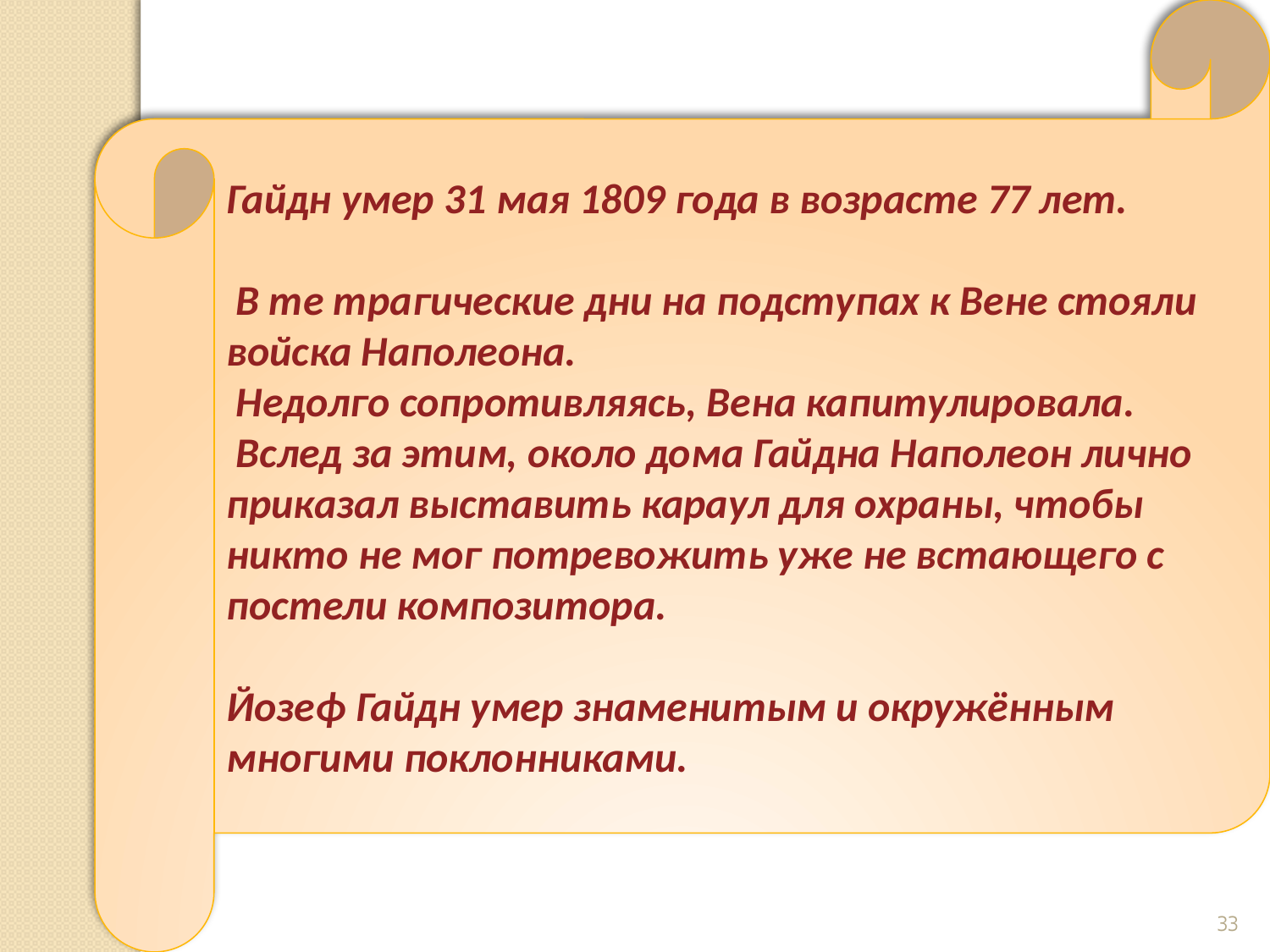

Гайдн умер 31 мая 1809 года в возрасте 77 лет.

 В те трагические дни на подступах к Вене стояли войска Наполеона.
 Недолго сопротивляясь, Вена капитулировала.
 Вслед за этим, около дома Гайдна Наполеон лично приказал выставить караул для охраны, чтобы никто не мог потревожить уже не встающего с постели композитора.

Йозеф Гайдн умер знаменитым и окружённым многими поклонниками.
33